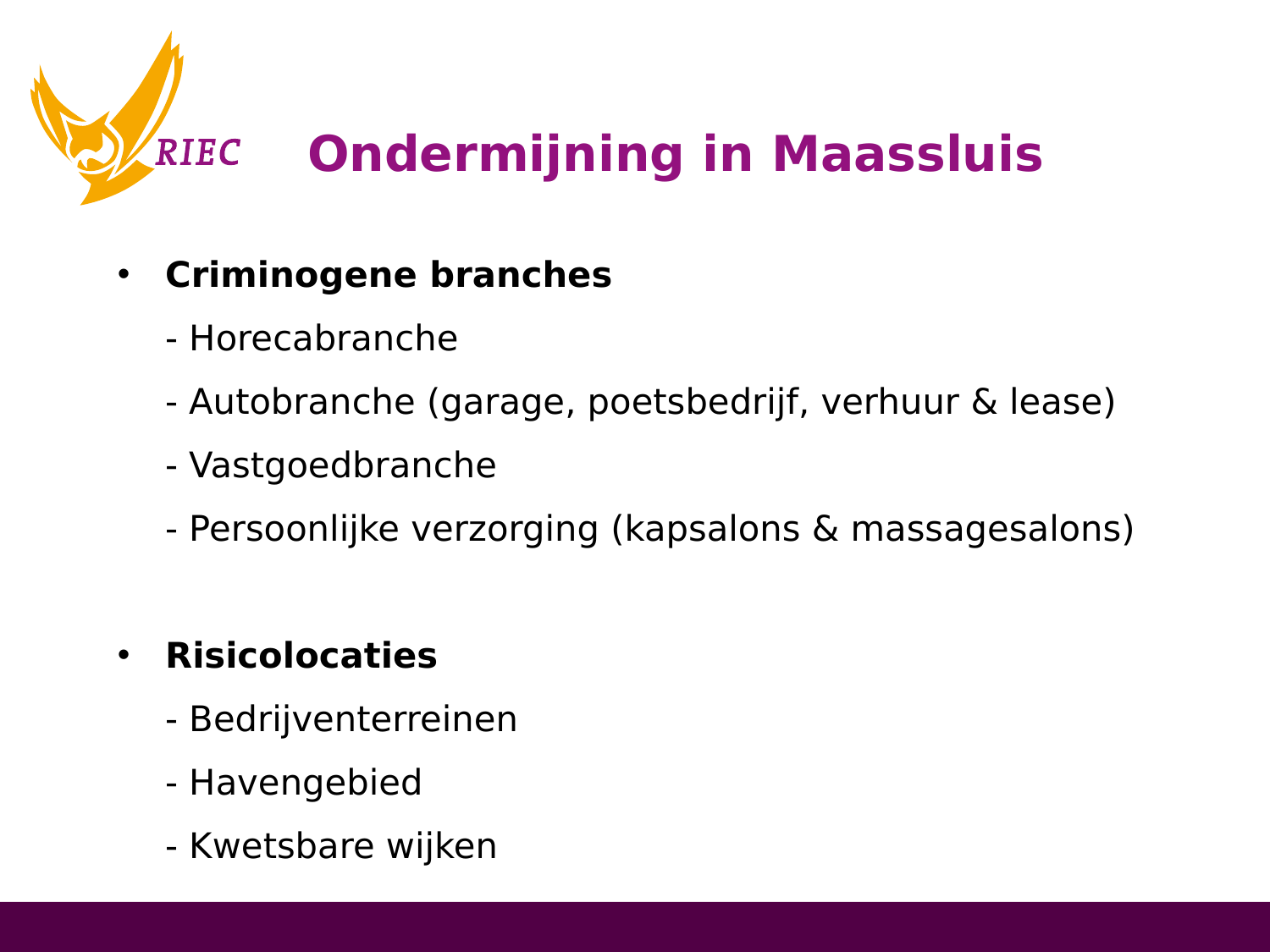

Ondermijning in Maassluis

Criminogene branches
- Horecabranche
- Autobranche (garage, poetsbedrijf, verhuur & lease)
- Vastgoedbranche
- Persoonlijke verzorging (kapsalons & massagesalons)

Risicolocaties
- Bedrijventerreinen
- Havengebied
- Kwetsbare wijken